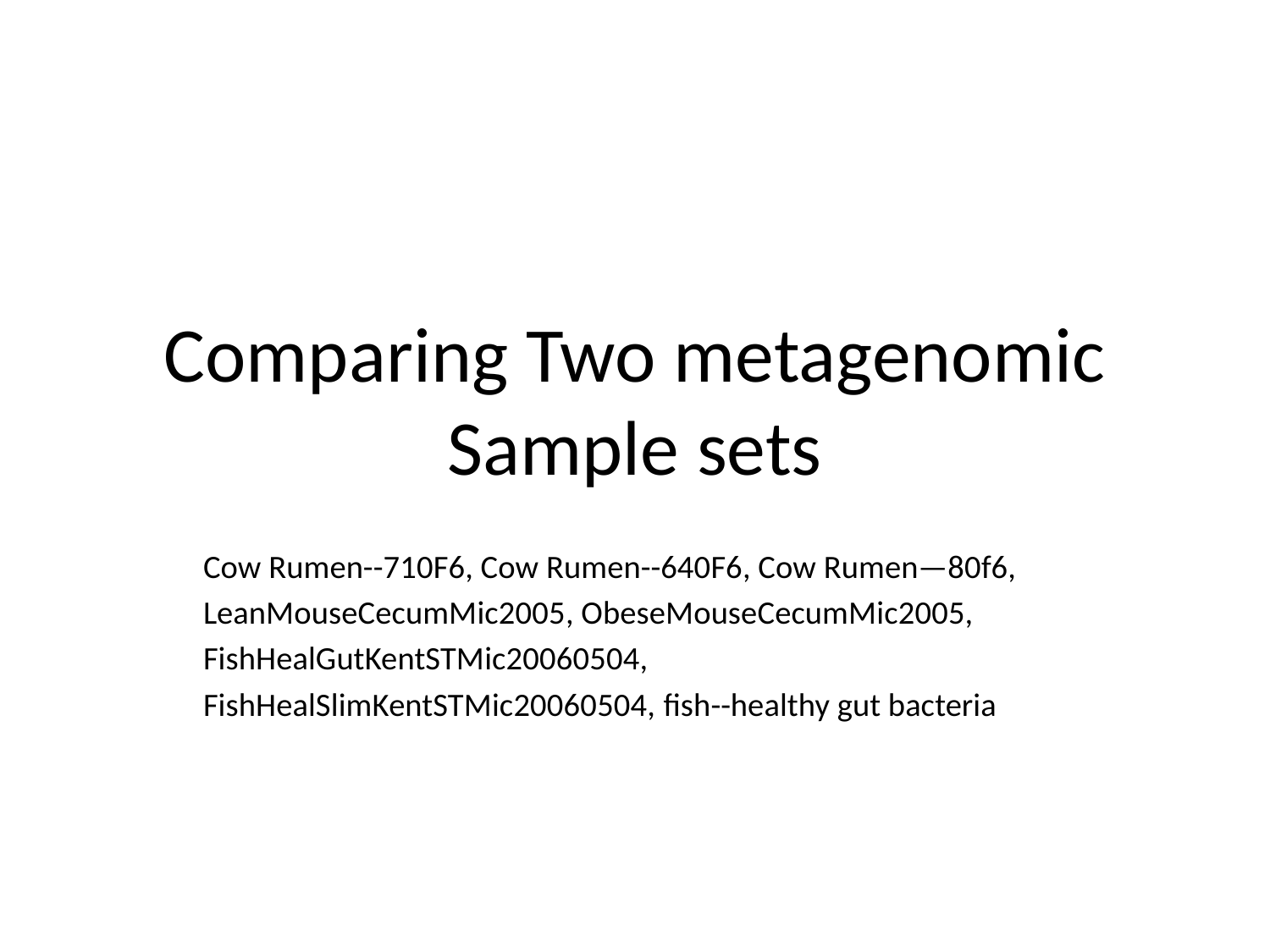

Comparing Two metagenomic Sample sets
Cow Rumen--710F6, Cow Rumen--640F6, Cow Rumen—80f6,
LeanMouseCecumMic2005, ObeseMouseCecumMic2005,
FishHealGutKentSTMic20060504,
FishHealSlimKentSTMic20060504, fish--healthy gut bacteria